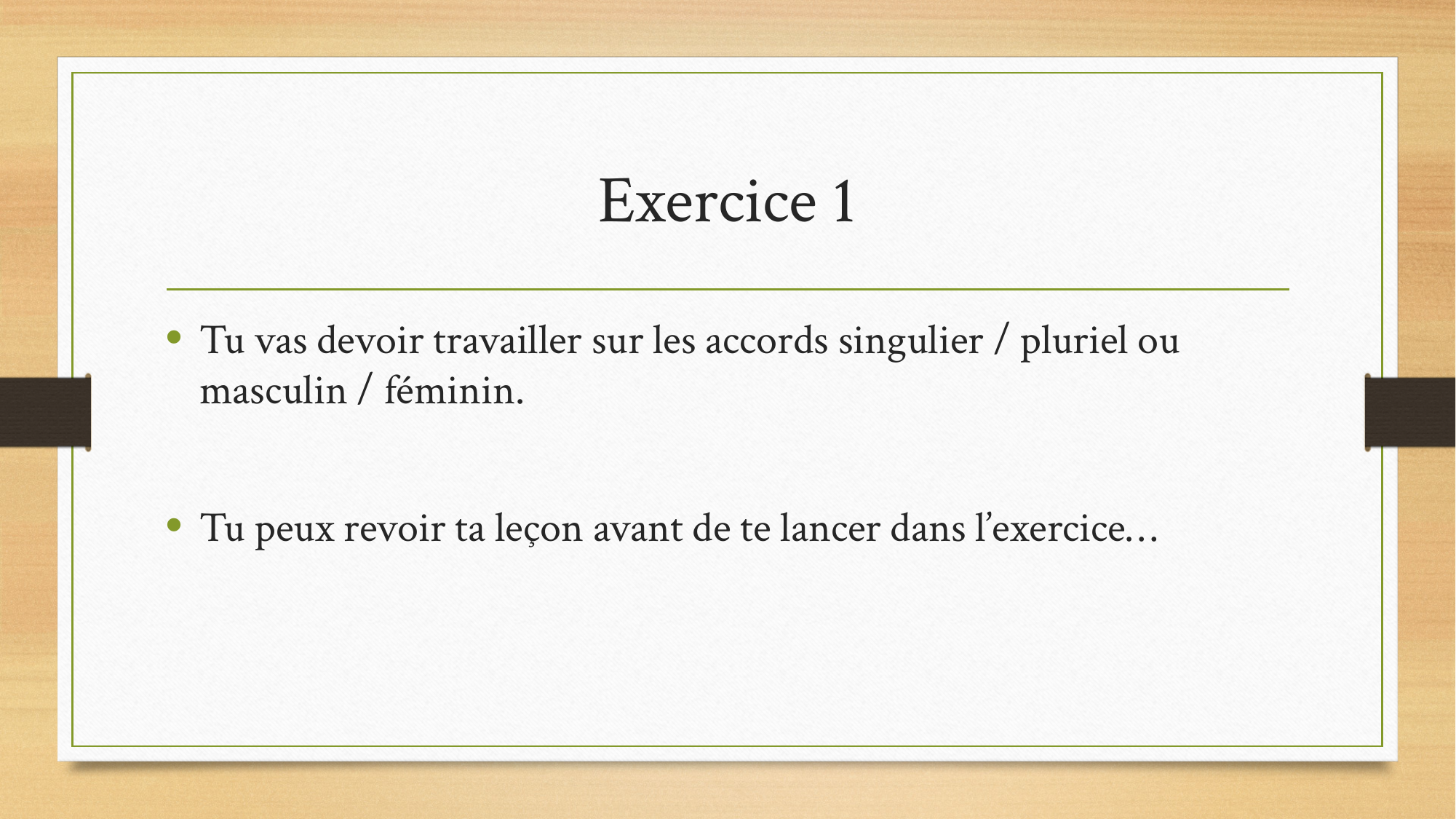

# Exercice 1
Tu vas devoir travailler sur les accords singulier / pluriel ou masculin / féminin.

Tu peux revoir ta leçon avant de te lancer dans l’exercice…